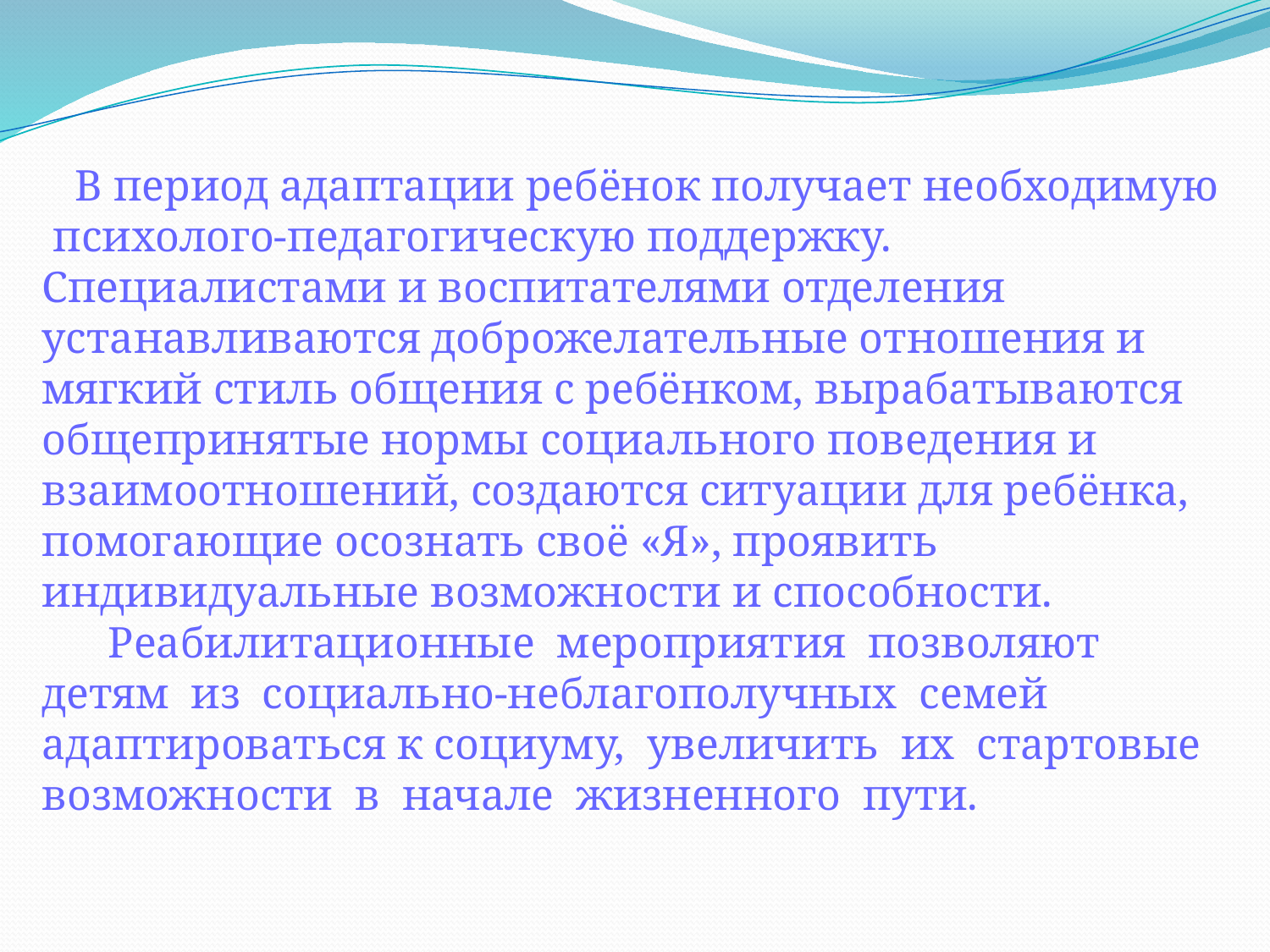

В период адаптации ребёнок получает необходимую  психолого-педагогическую поддержку. Специалистами и воспитателями отделения устанавливаются доброжелательные отношения и мягкий стиль общения с ребёнком, вырабатываются общепринятые нормы социального поведения и взаимоотношений, создаются ситуации для ребёнка, помогающие осознать своё «Я», проявить индивидуальные возможности и способности.
      Реабилитационные  мероприятия  позволяют  детям  из  социально-неблагополучных  семей адаптироваться к социуму,  увеличить  их  стартовые  возможности  в  начале  жизненного  пути.